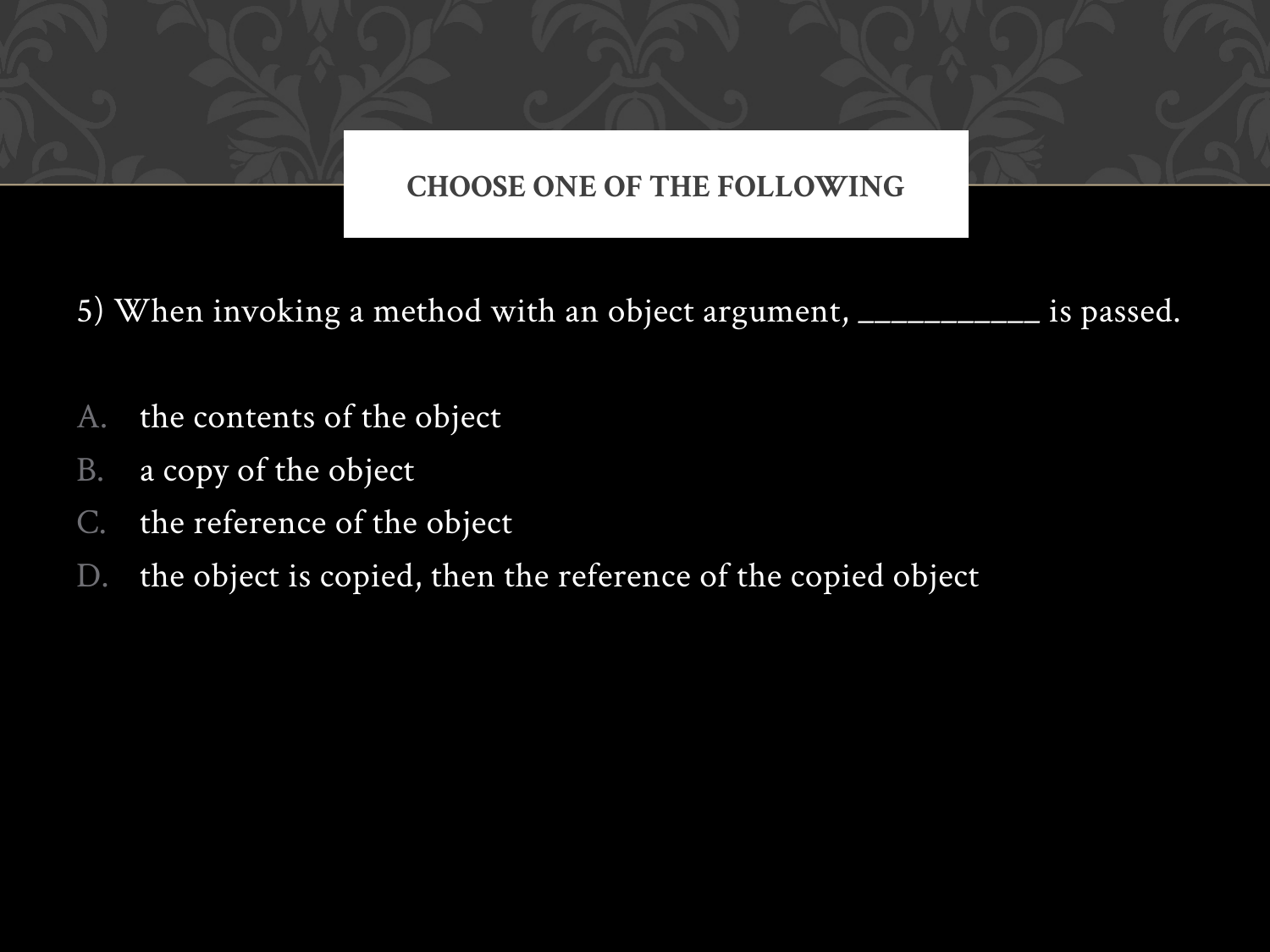

# Choose one of the following
5) When invoking a method with an object argument, ___________ is passed.

the contents of the object
a copy of the object
the reference of the object
the object is copied, then the reference of the copied object